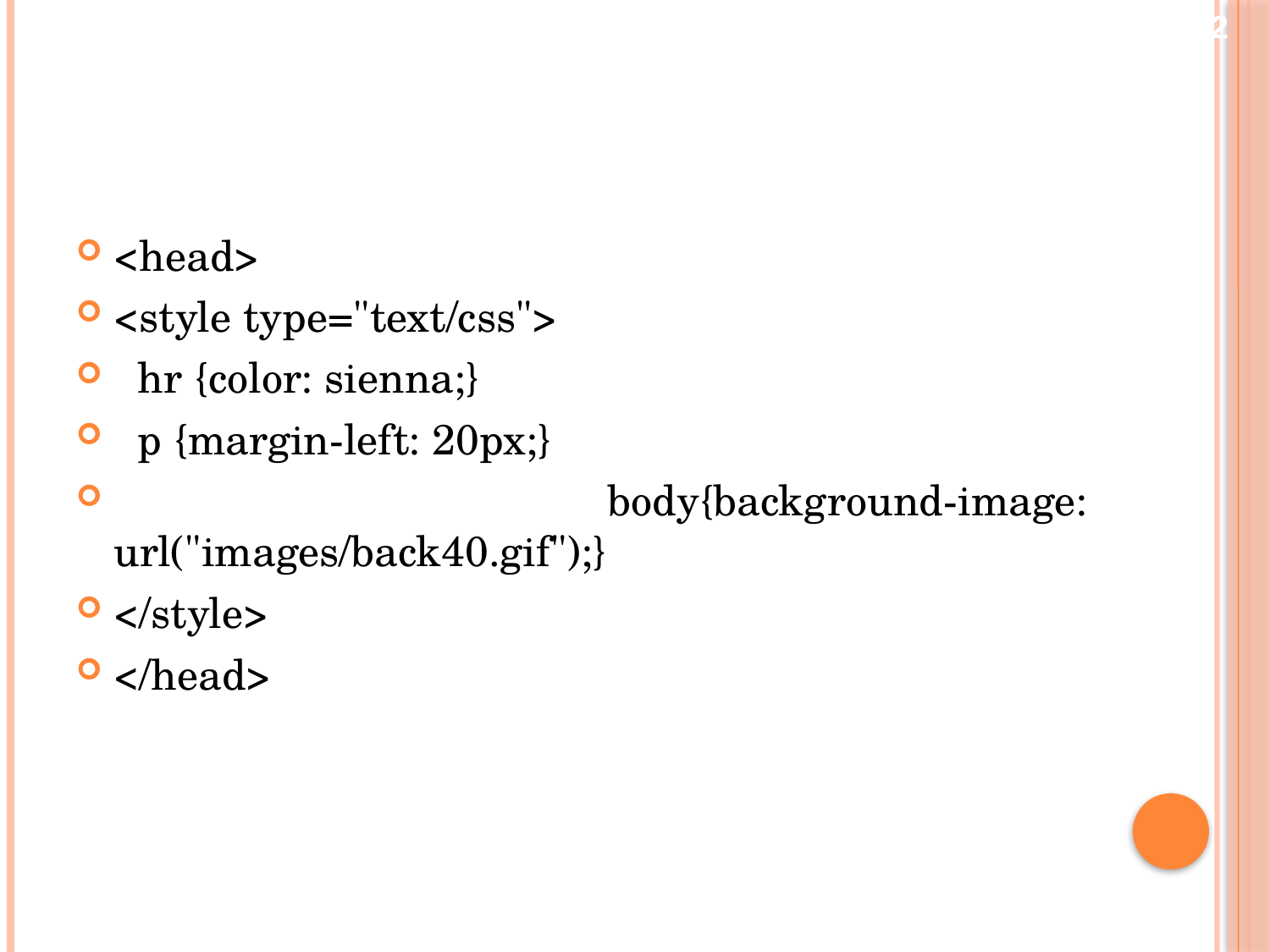

32
#
<head>
<style type="text/css">
  hr {color: sienna;}
  p {margin-left: 20px;}
  body{background-image: url("images/back40.gif");}
</style>
</head>